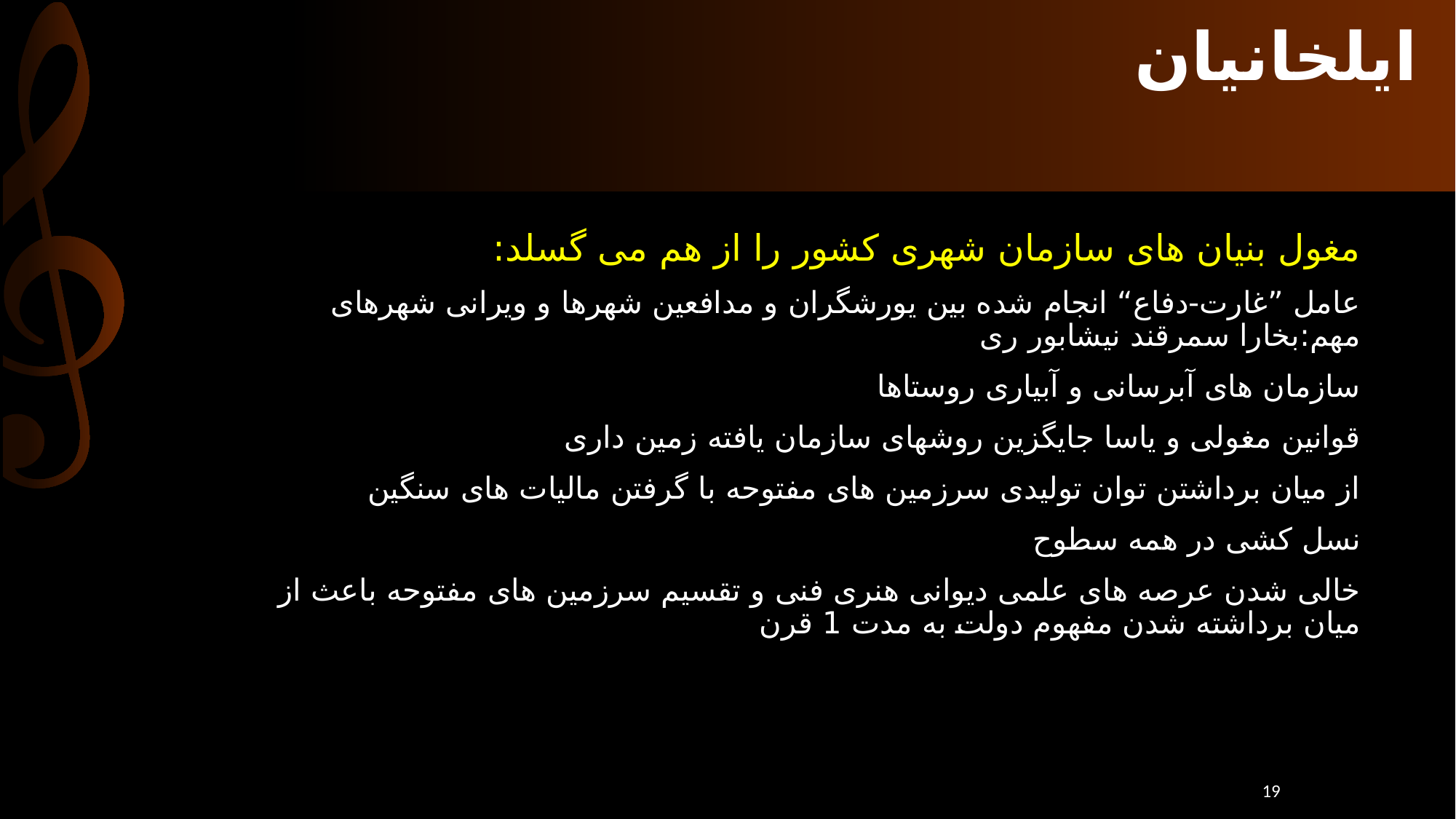

# ایلخانیان
مغول بنیان های سازمان شهری کشور را از هم می گسلد:
عامل ”غارت-دفاع“ انجام شده بین یورشگران و مدافعین شهرها و ویرانی شهرهای مهم:بخارا سمرقند نیشابور ری
سازمان های آبرسانی و آبیاری روستاها
قوانین مغولی و یاسا جایگزین روشهای سازمان یافته زمین داری
از میان برداشتن توان تولیدی سرزمین های مفتوحه با گرفتن مالیات های سنگین
نسل کشی در همه سطوح
خالی شدن عرصه های علمی دیوانی هنری فنی و تقسیم سرزمین های مفتوحه باعث از میان برداشته شدن مفهوم دولت به مدت 1 قرن

19